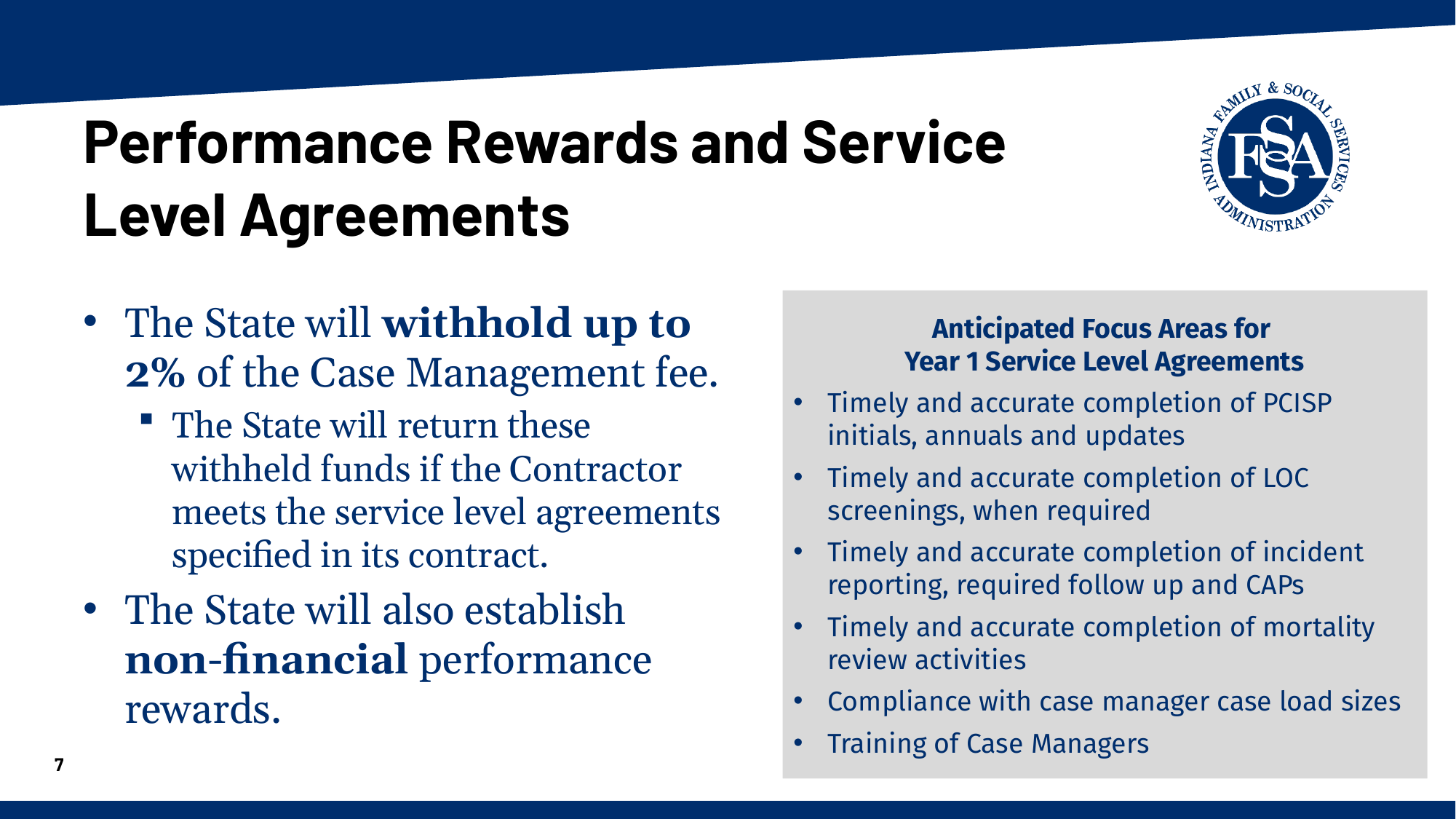

# Performance Rewards and Service Level Agreements
The State will withhold up to 2% of the Case Management fee.
The State will return these withheld funds if the Contractor meets the service level agreements specified in its contract.
The State will also establish non-financial performance rewards.

Anticipated Focus Areas for
Year 1 Service Level Agreements
Timely and accurate completion of PCISP initials, annuals and updates
Timely and accurate completion of LOC screenings, when required
Timely and accurate completion of incident reporting, required follow up and CAPs
Timely and accurate completion of mortality review activities
Compliance with case manager case load sizes
Training of Case Managers
7